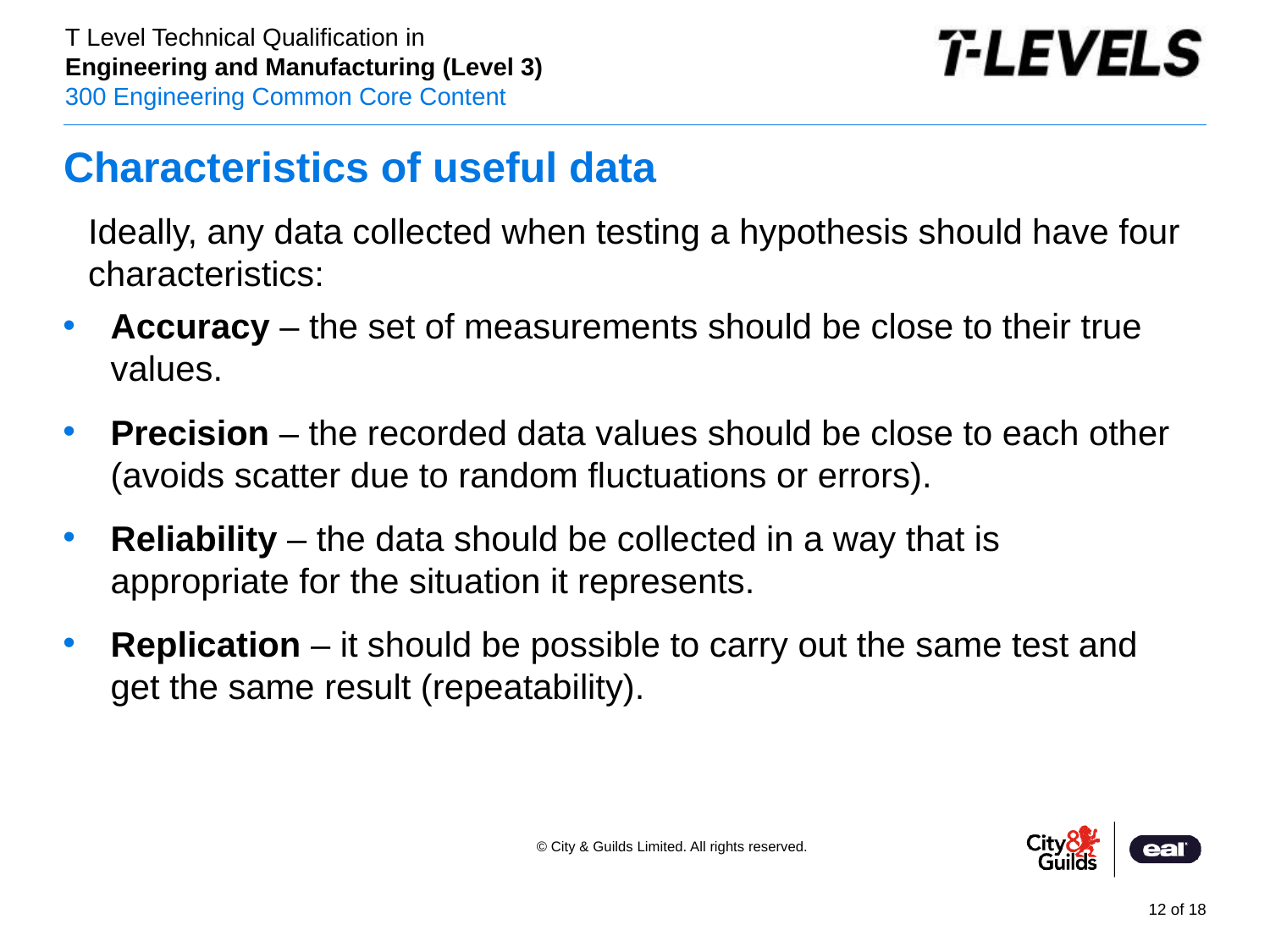

# Characteristics of useful data
Ideally, any data collected when testing a hypothesis should have four characteristics:
Accuracy – the set of measurements should be close to their true values.
Precision – the recorded data values should be close to each other (avoids scatter due to random fluctuations or errors).
Reliability – the data should be collected in a way that is appropriate for the situation it represents.
Replication – it should be possible to carry out the same test and get the same result (repeatability).